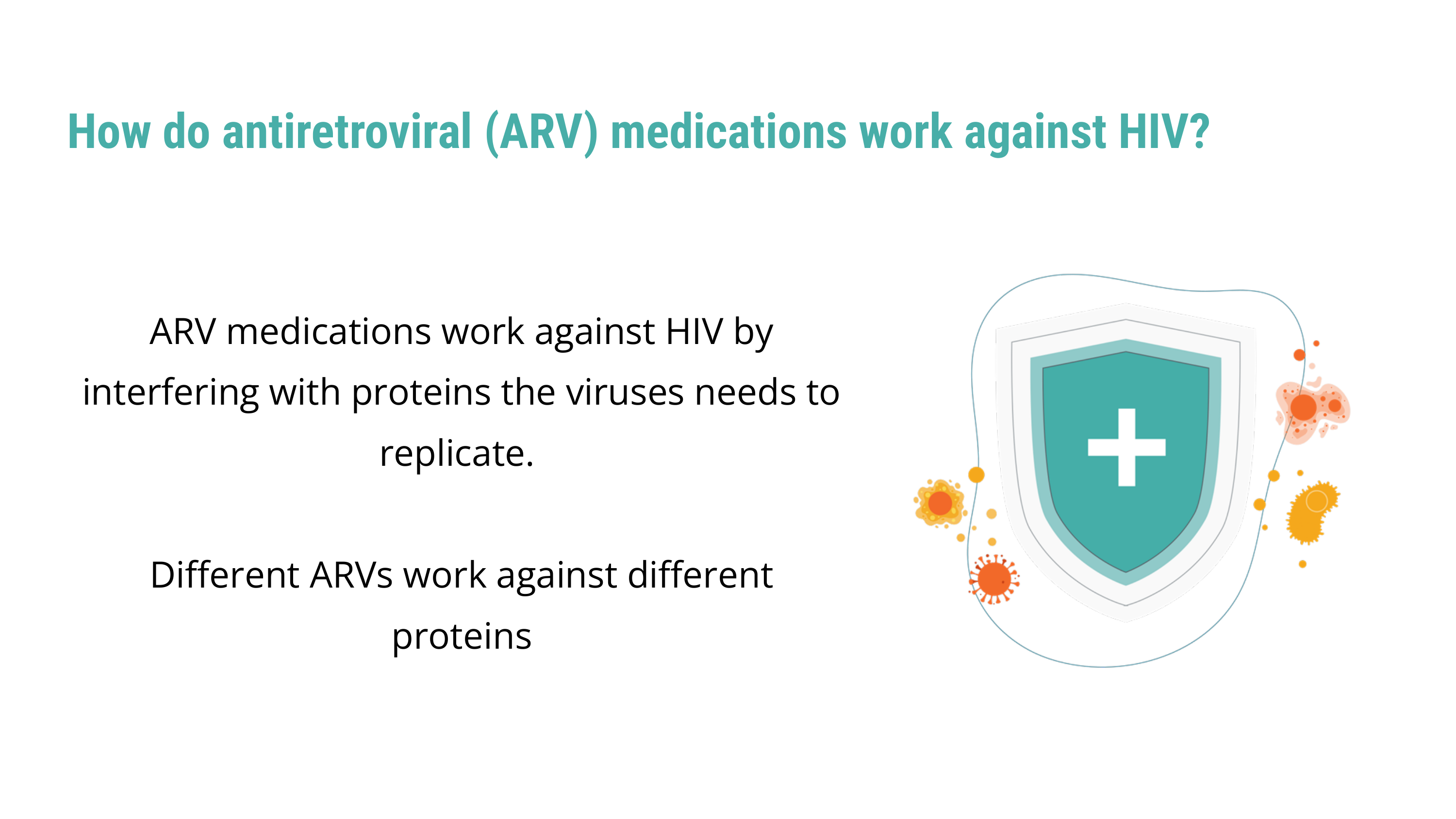

How do antiretroviral (ARV) medications work against HIV?

ARV medications work against HIV by interfering with proteins the viruses needs to replicate.

Different ARVs work against different proteins